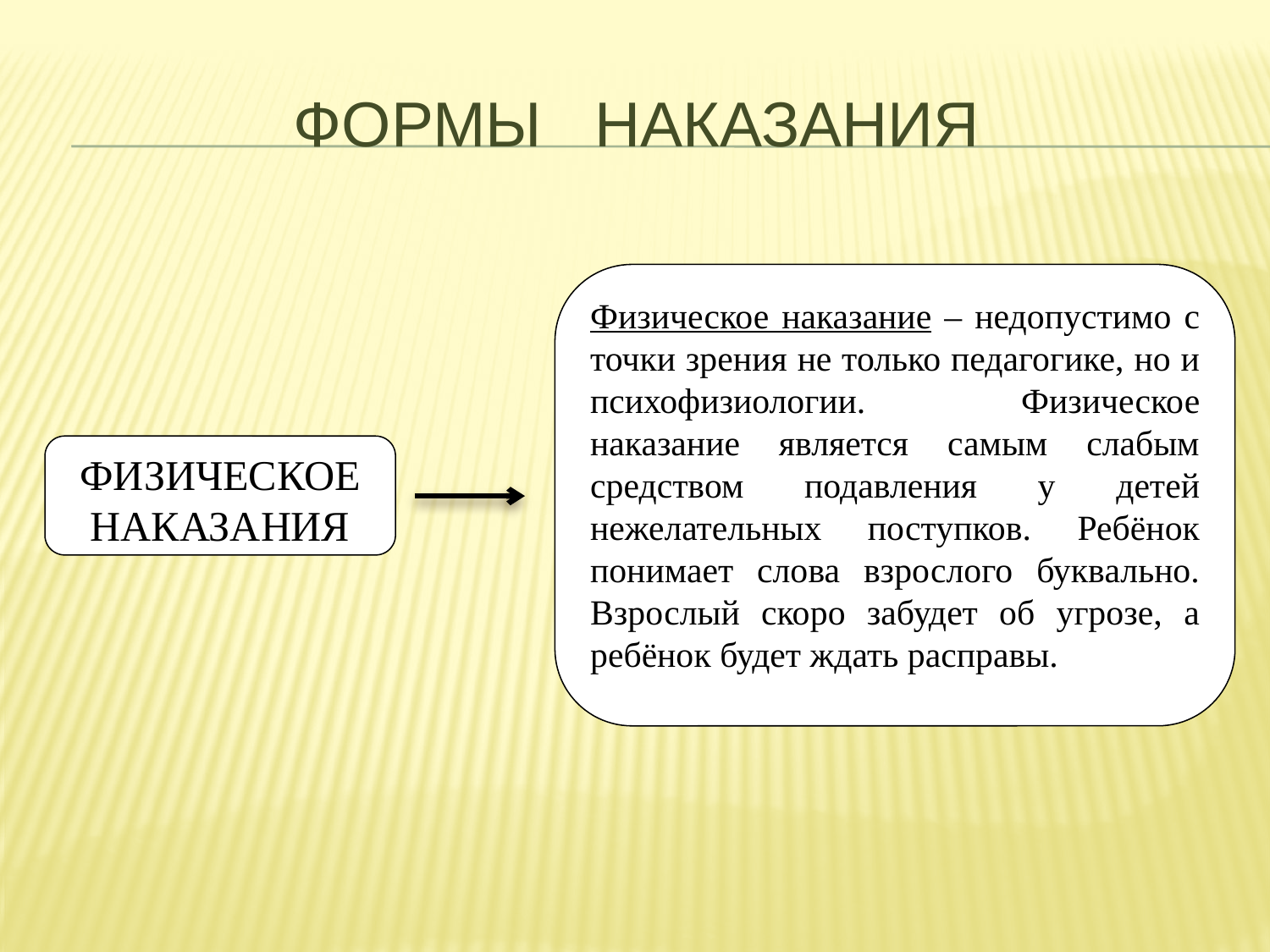

# ФОРМЫ   НАКАЗАНИЯ
Физическое наказание – недопустимо с точки зрения не только педагогике, но и психофизиологии. Физическое наказание является самым слабым средством подавления у детей нежелательных поступков. Ребёнок понимает слова взрослого буквально. Взрослый скоро забудет об угрозе, а ребёнок будет ждать расправы.
ФИЗИЧЕСКОЕ НАКАЗАНИЯ